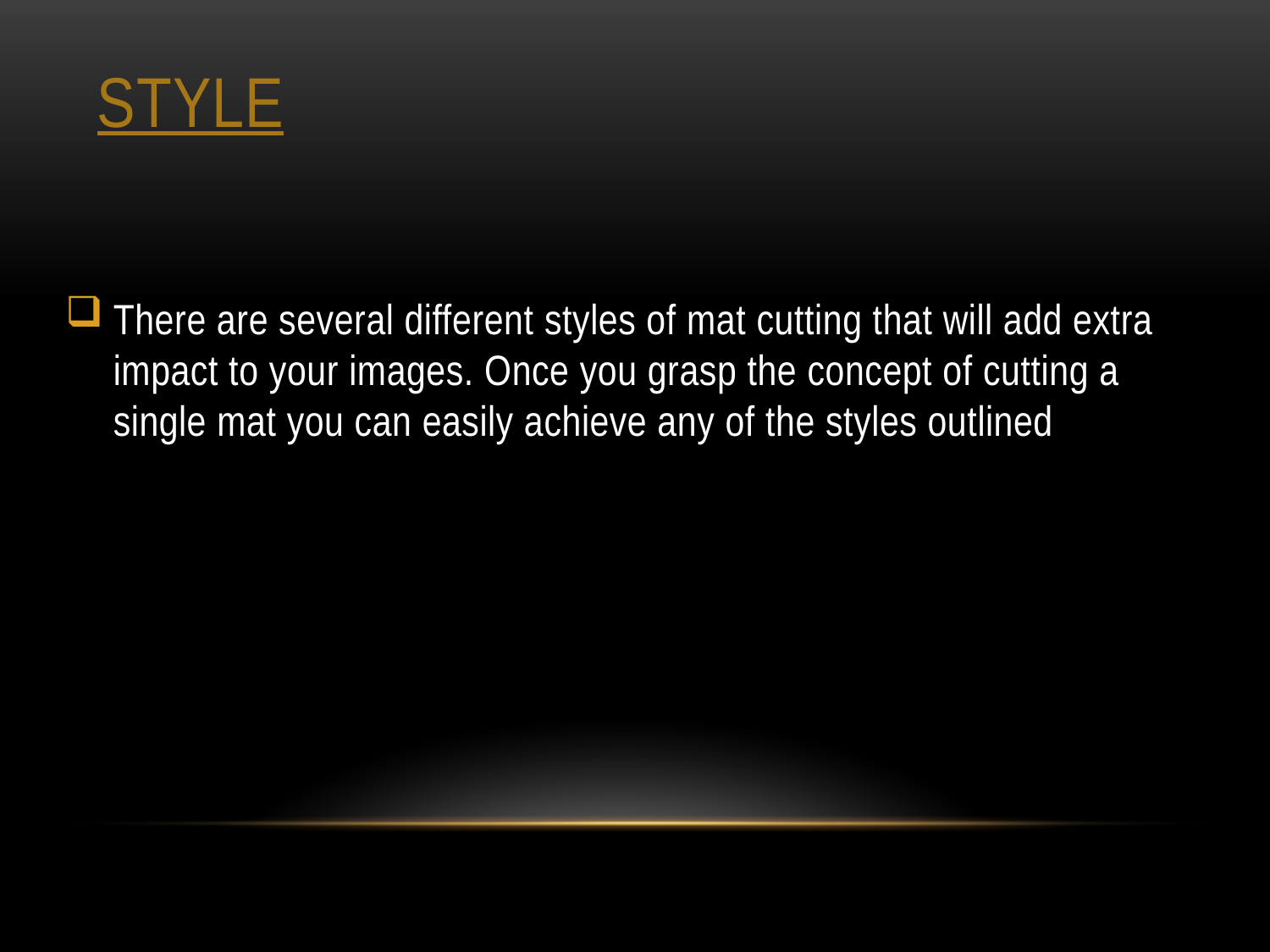

# Style
There are several different styles of mat cutting that will add extra impact to your images. Once you grasp the concept of cutting a single mat you can easily achieve any of the styles outlined